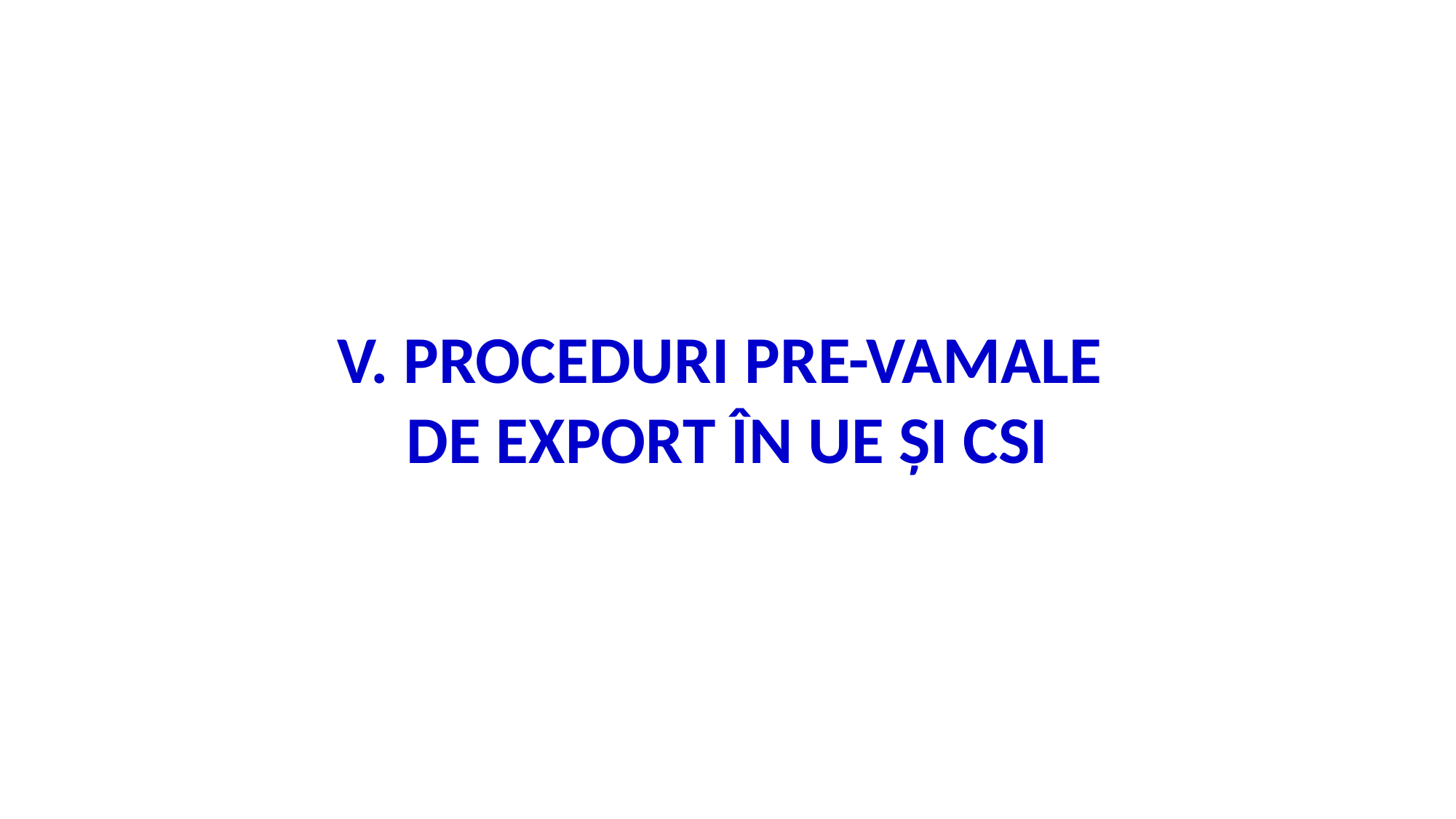

V. PROCEDURI PRE-VAMALE
DE EXPORT ÎN UE ŞI CSI